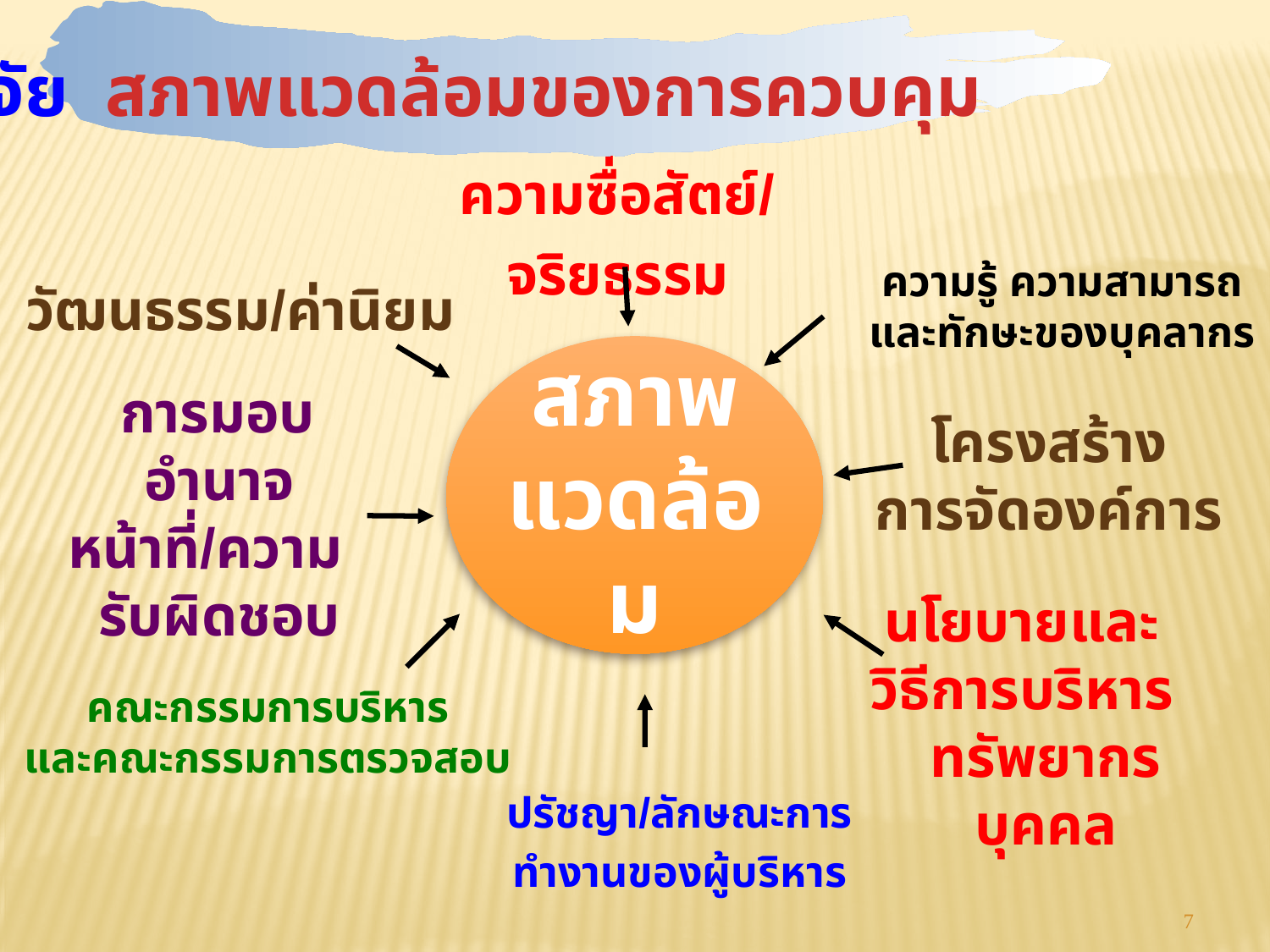

ปัจจัย  สภาพแวดล้อมของการควบคุม
ความซื่อสัตย์/จริยธรรม
ความรู้ ความสามารถ
และทักษะของบุคลากร

วัฒนธรรม/ค่านิยม

สภาพ
แวดล้อม

โครงสร้าง
การจัดองค์การ

   การมอบอำนาจหน้าที่/ความ   รับผิดชอบ

คณะกรรมการบริหาร
และคณะกรรมการตรวจสอบ
นโยบายและ
วิธีการบริหารทรัพยากรบุคคล

ปรัชญา/ลักษณะการ
ทำงานของผู้บริหาร

7